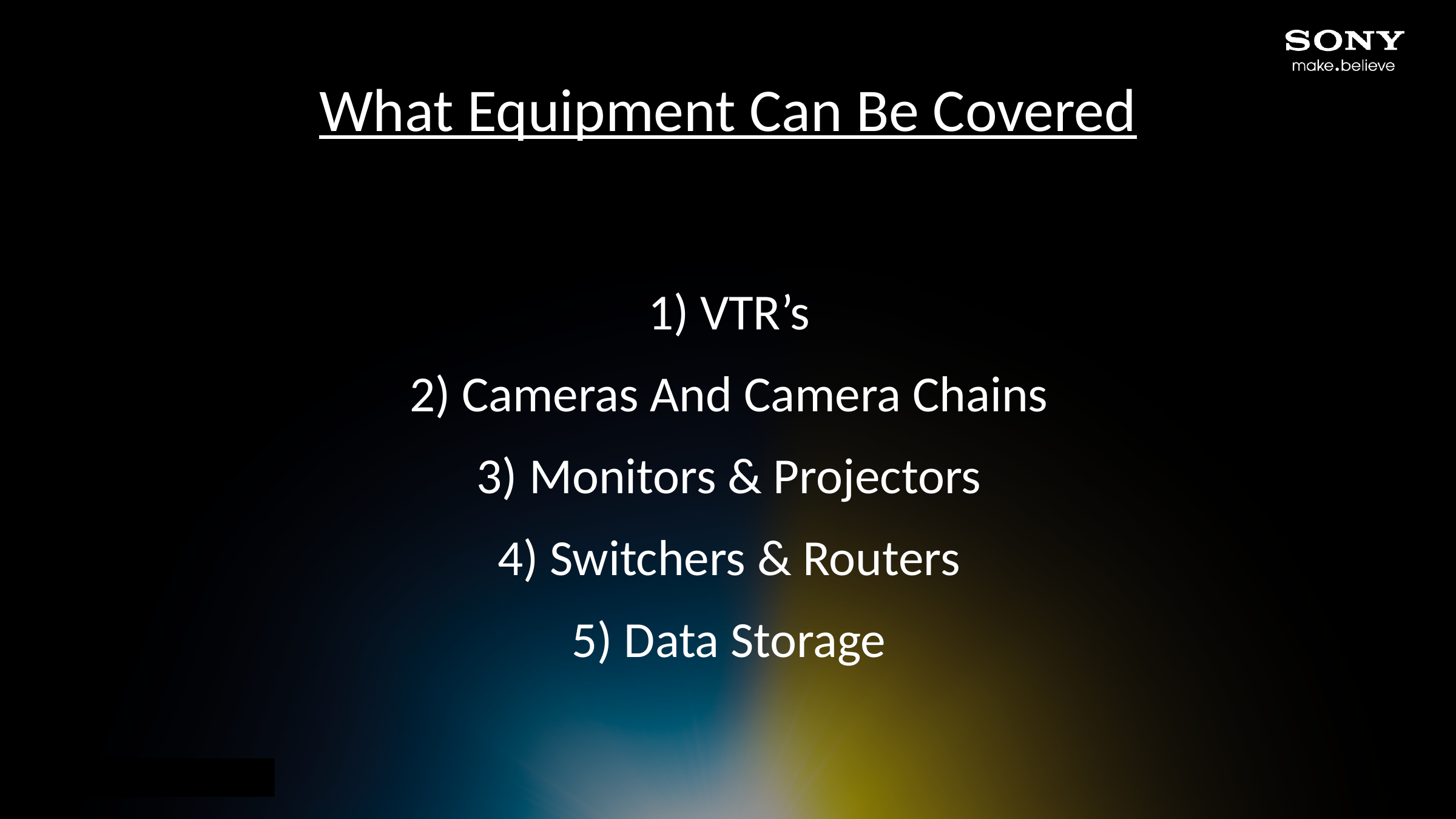

What Equipment Can Be Covered

1) VTR’s
2) Cameras And Camera Chains
3) Monitors & Projectors
4) Switchers & Routers
5) Data Storage